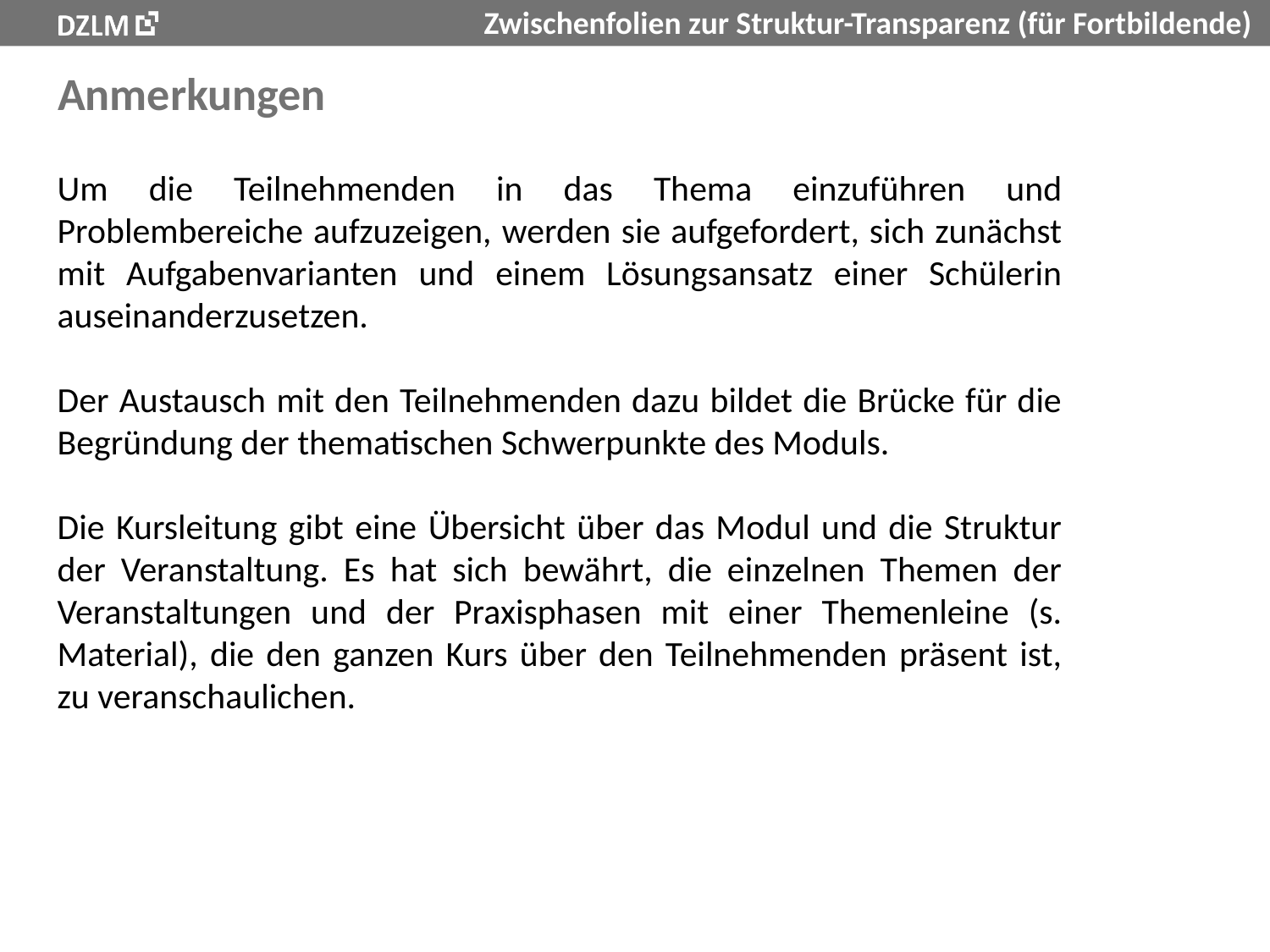

# Anmerkungen
Um die Teilnehmenden in das Thema einzuführen und Problembereiche aufzuzeigen, werden sie aufgefordert, sich zunächst mit Aufgabenvarianten und einem Lösungsansatz einer Schülerin auseinanderzusetzen.

Der Austausch mit den Teilnehmenden dazu bildet die Brücke für die Begründung der thematischen Schwerpunkte des Moduls.

Die Kursleitung gibt eine Übersicht über das Modul und die Struktur der Veranstaltung. Es hat sich bewährt, die einzelnen Themen der Veranstaltungen und der Praxisphasen mit einer Themenleine (s. Material), die den ganzen Kurs über den Teilnehmenden präsent ist, zu veranschaulichen.